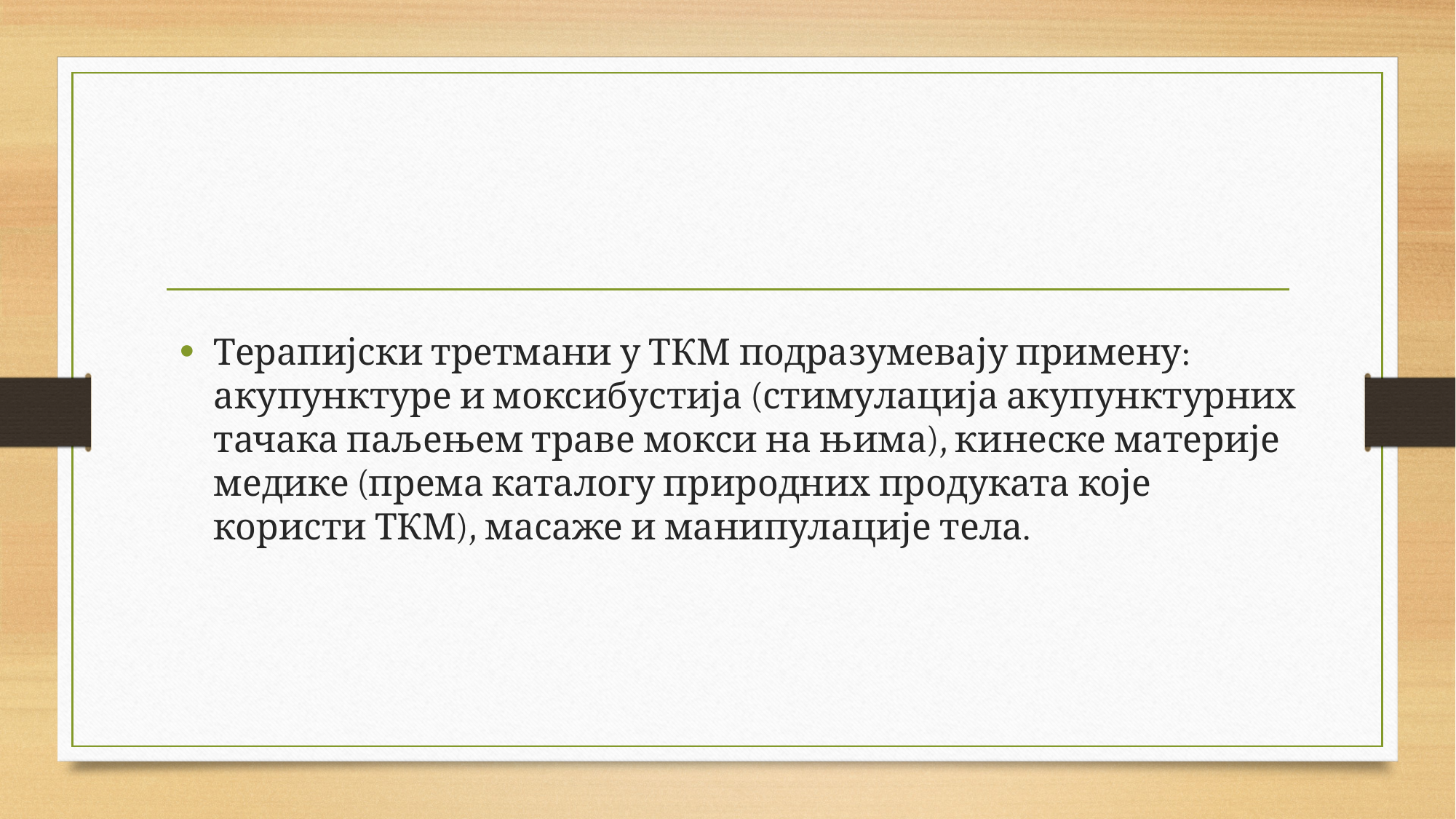

Терапијски третмани у ТКМ подразумевају примену: акупунктуре и моксибустија (стимулација акупунктурних тачака паљењем траве мокси на њима), кинеске материје медике (према каталогу природних продуката које користи ТКМ), масаже и манипулације тела.